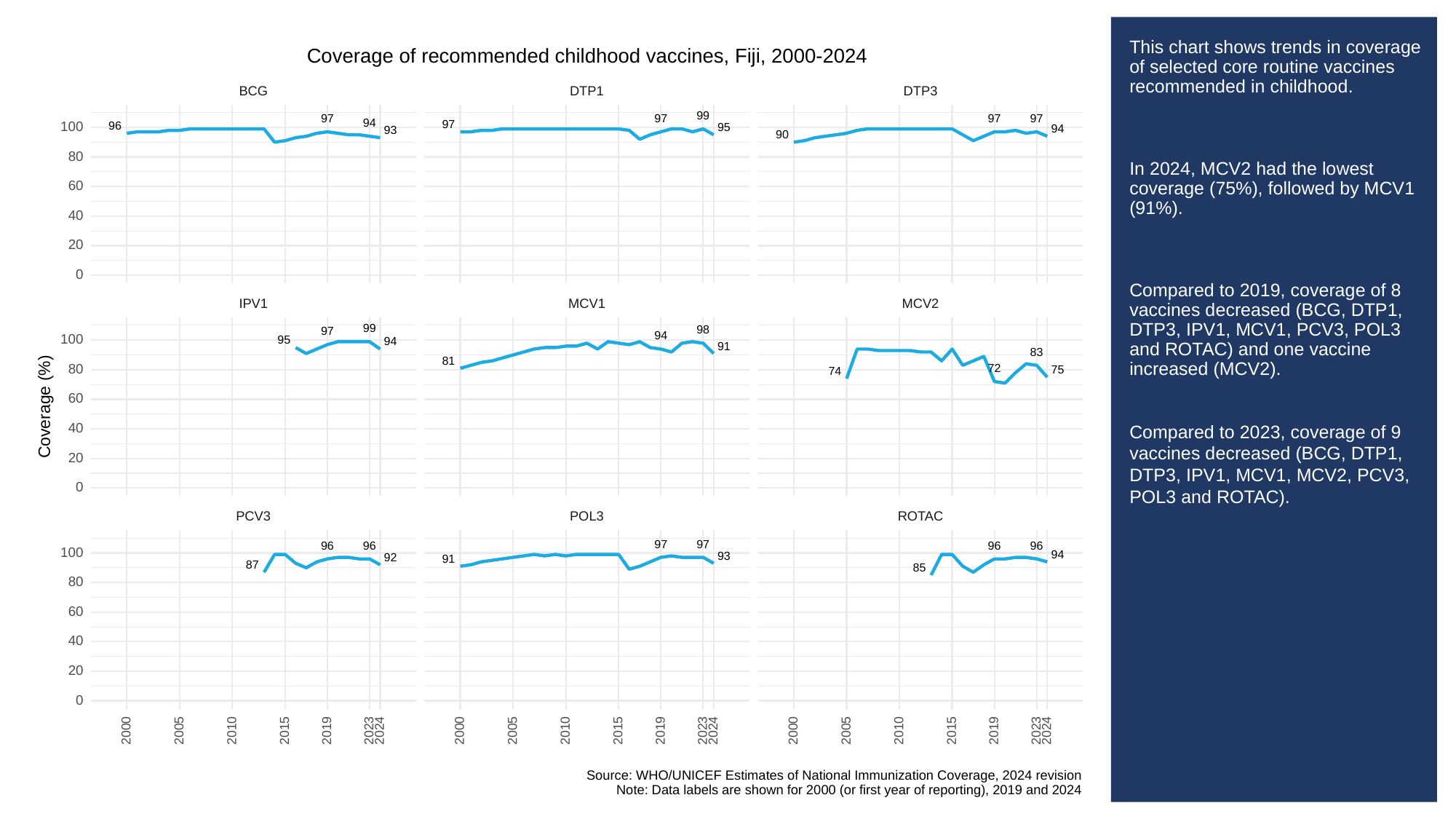

# This chart shows trends in coverage of selected core routine vaccines recommended in childhood.

In 2024, MCV2 had the lowest coverage (75%), followed by MCV1 (91%).

Compared to 2019, coverage of 8 vaccines decreased (BCG, DTP1, DTP3, IPV1, MCV1, PCV3, POL3 and ROTAC) and one vaccine increased (MCV2).

Compared to 2023, coverage of 9 vaccines decreased (BCG, DTP1, DTP3, IPV1, MCV1, MCV2, PCV3, POL3 and ROTAC).

Coverage of recommended childhood vaccines, Fiji, 2000-2024
BCG
DTP3
DTP1

99

97
97
97
97
94
97
96
100
95
94
93

90

80

60

40

20

0

MCV1
MCV2
IPV1

99

98
97
94
100
95
94

91
83

81
80
72
75
74

60
Coverage (%)

40

20

0

POL3
PCV3
ROTAC

97
97
96
96
96
96
100
94
93

92

91
87
85

80

60

40

20

0

2023
2023
2023
2000
2005
2010
2015
2019
2024
2000
2005
2010
2015
2019
2024
2000
2005
2010
2015
2019
2024
Source: WHO/UNICEF Estimates of National Immunization Coverage, 2024 revision
Note: Data labels are shown for 2000 (or first year of reporting), 2019 and 2024